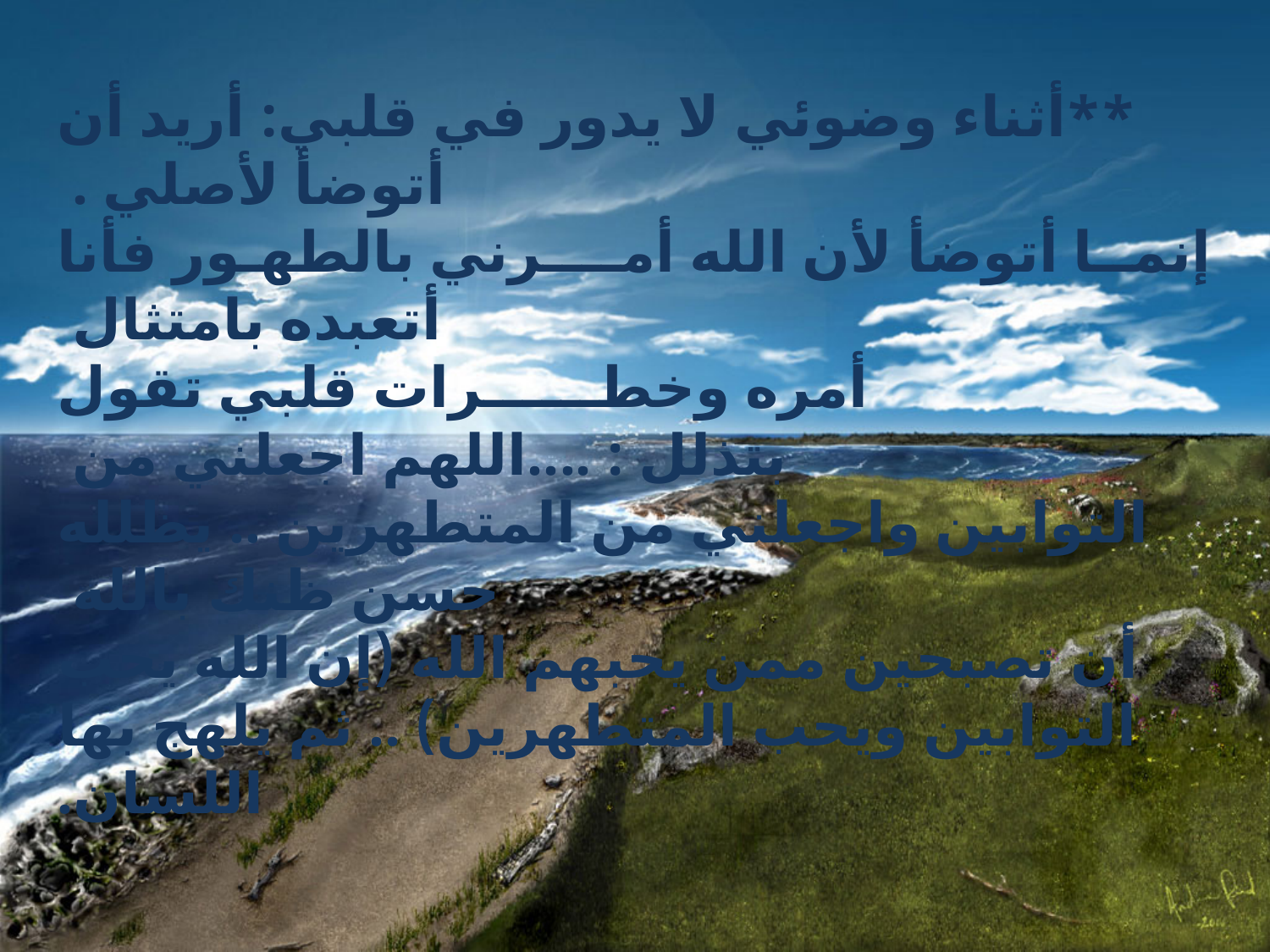

**أثناء وضوئي لا يدور في قلبي: أريد أن أتوضأ لأصلي .
إنمــا أتوضأ لأن الله أمــــرني بالطهـور فأنا أتعبده بامتثال
أمره وخطــــــرات قلبي تقول بتذلل : ....اللهم اجعلني من
التوابين واجعلني من المتطهرين .. يظلله حسن ظنك بالله
أن تصبحين ممن يحبهم الله (إن الله يحب التوابين ويحب المتطهرين) .. ثم يلهج بها اللسان.

** مثال ثالث وأخير : أقول أذكاري
وأحصن نفسي أو أقرأ القرآن لأني أخاف
من الشيطان أن يتسلط علي !! لااااا ليس كذلك أتعبد ربي !!